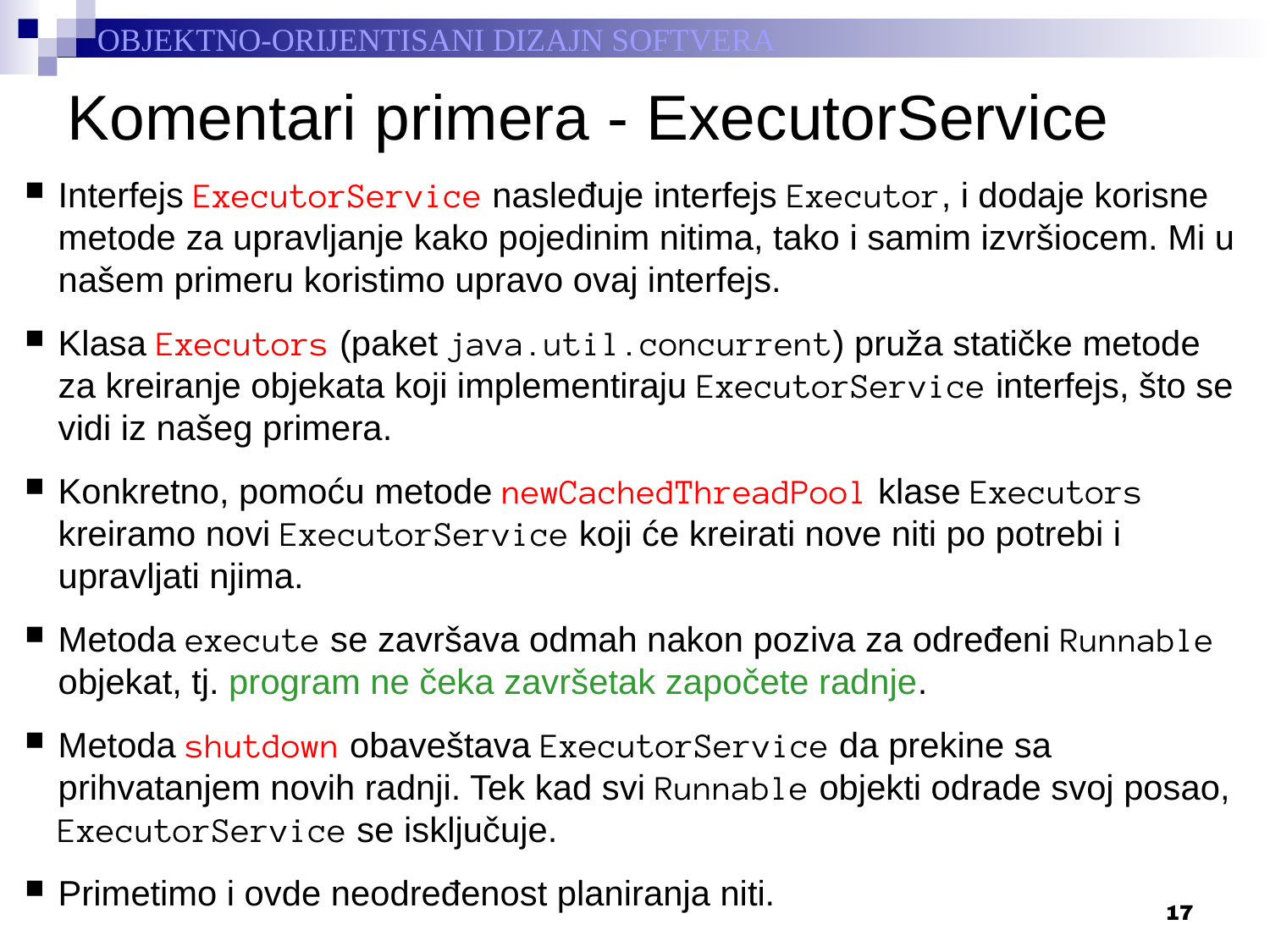

# Komentari primera - ExecutorService
Interfejs ExecutorService nasleđuje interfejs Executor, i dodaje korisne metode za upravljanje kako pojedinim nitima, tako i samim izvršiocem. Mi u našem primeru koristimo upravo ovaj interfejs.
Klasa Executors (paket java.util.concurrent) pruža statičke metode za kreiranje objekata koji implementiraju ExecutorService interfejs, što se vidi iz našeg primera.
Konkretno, pomoću metode newCachedThreadPool klase Executors kreiramo novi ExecutorService koji će kreirati nove niti po potrebi i upravljati njima.
Metoda execute se završava odmah nakon poziva za određeni Runnable objekat, tj. program ne čeka završetak započete radnje.
Metoda shutdown obaveštava ExecutorService da prekine sa prihvatanjem novih radnji. Tek kad svi Runnable objekti odrade svoj posao, ExecutorService se isključuje.
Primetimo i ovde neodređenost planiranja niti.
17